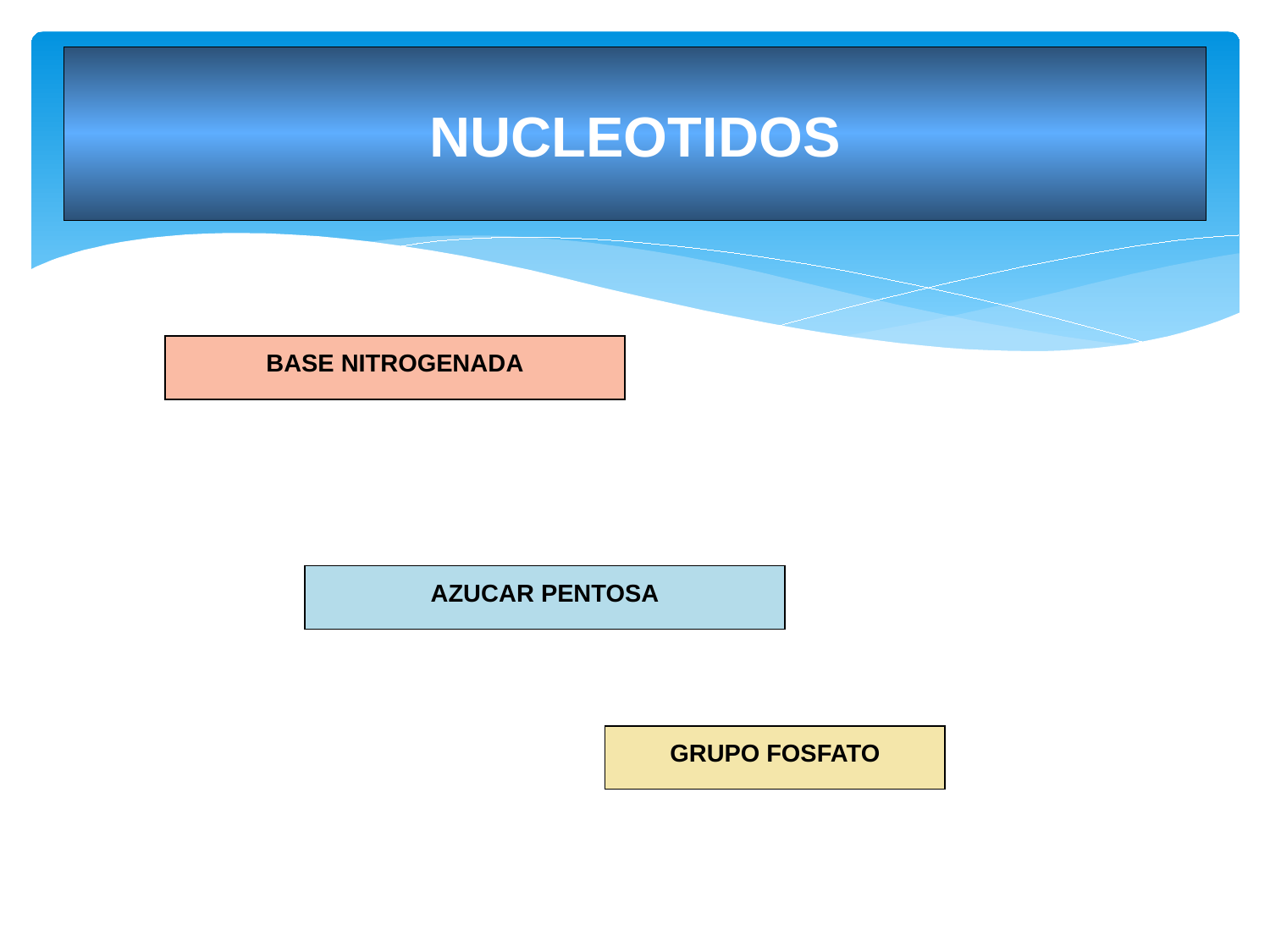

# NUCLEOTIDOS
BASE NITROGENADA
AZUCAR PENTOSA
GRUPO FOSFATO